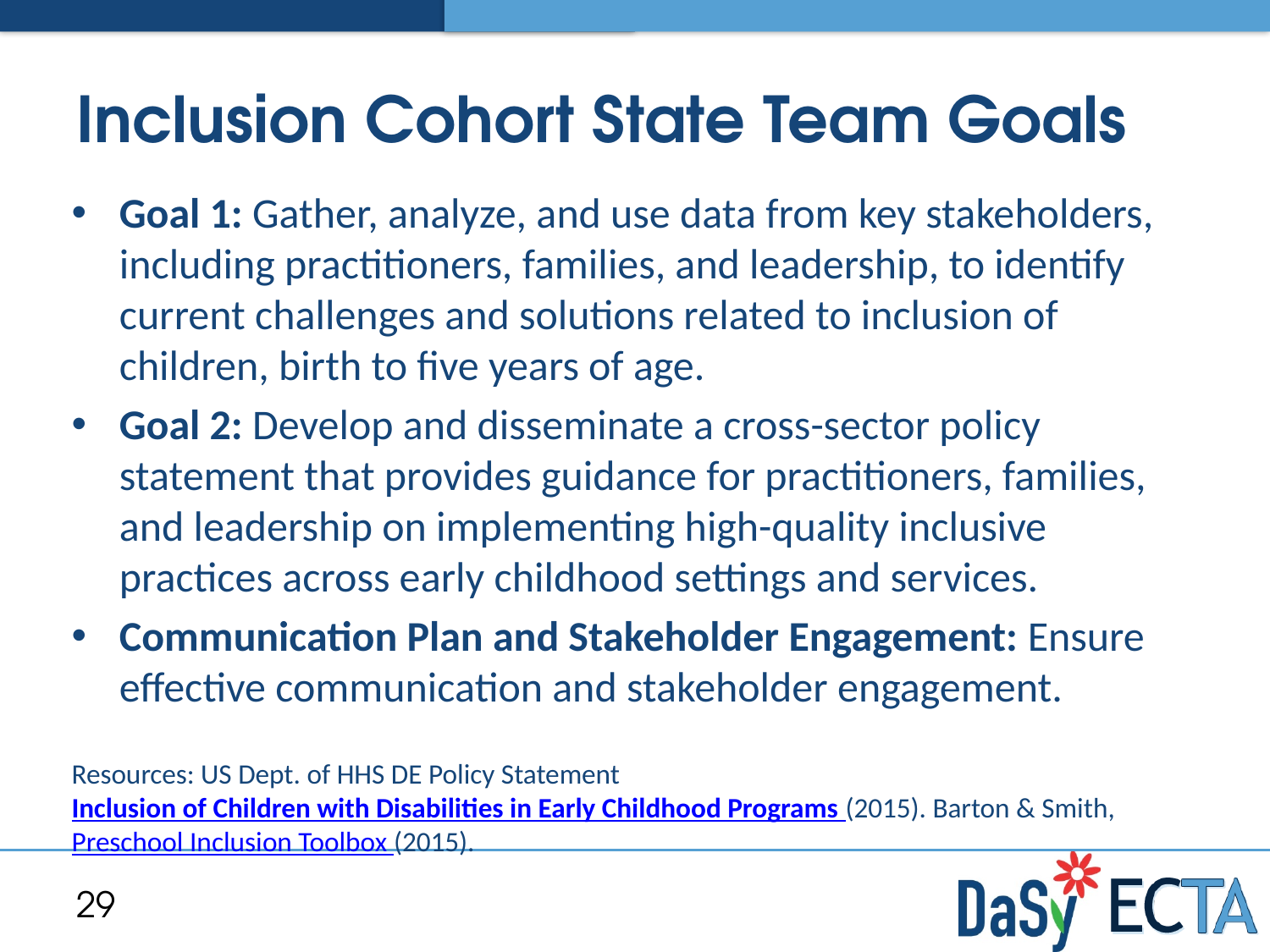

# Inclusion Cohort State Team Goals
Goal 1: Gather, analyze, and use data from key stakeholders, including practitioners, families, and leadership, to identify current challenges and solutions related to inclusion of children, birth to five years of age.
Goal 2: Develop and disseminate a cross-sector policy statement that provides guidance for practitioners, families, and leadership on implementing high-quality inclusive practices across early childhood settings and services.
Communication Plan and Stakeholder Engagement: Ensure effective communication and stakeholder engagement.

Resources: US Dept. of HHS DE Policy Statement Inclusion of Children with Disabilities in Early Childhood Programs (2015). Barton & Smith, Preschool Inclusion Toolbox (2015).
29